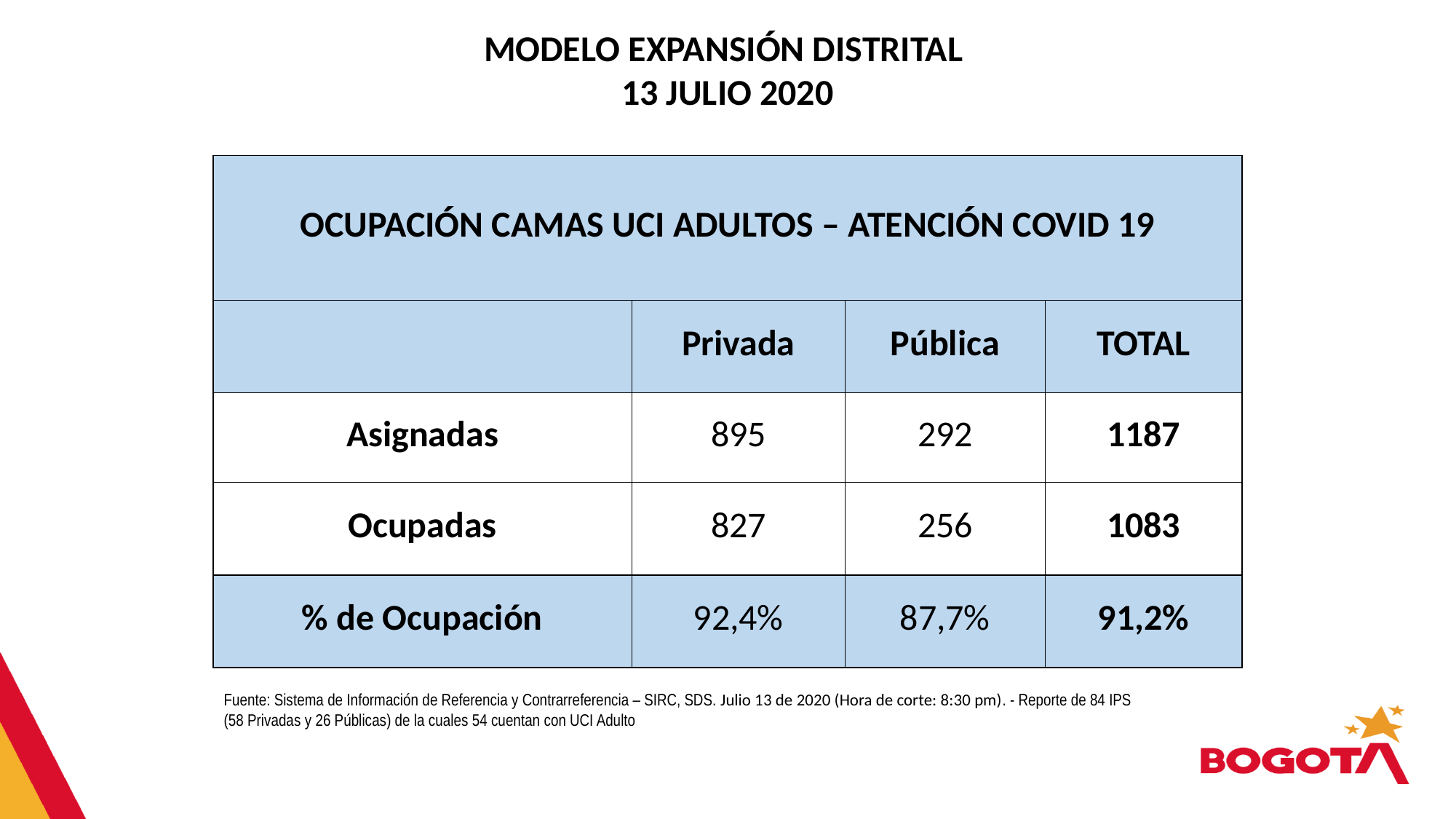

# MODELO Expansión Distrital 13 julio 2020
| OCUPACIÓN CAMAS UCI ADULTOS – ATENCIÓN COVID 19​ |  |  |  |
| --- | --- | --- | --- |
| ​ | Privada​ | Pública​ | TOTAL​ |
| Asignadas​ | 895 | 292 | 1187 |
| Ocupadas​ | 827 | 256 | 1083 |
| % de Ocupación | 92,4% | 87,7% | 91,2% |
Fuente: Sistema de Información de Referencia y Contrarreferencia – SIRC, SDS. Julio 13 de 2020 (Hora de corte: 8:30 pm). - Reporte de 84 IPS (58 Privadas y 26 Públicas) de la cuales 54 cuentan con UCI Adulto